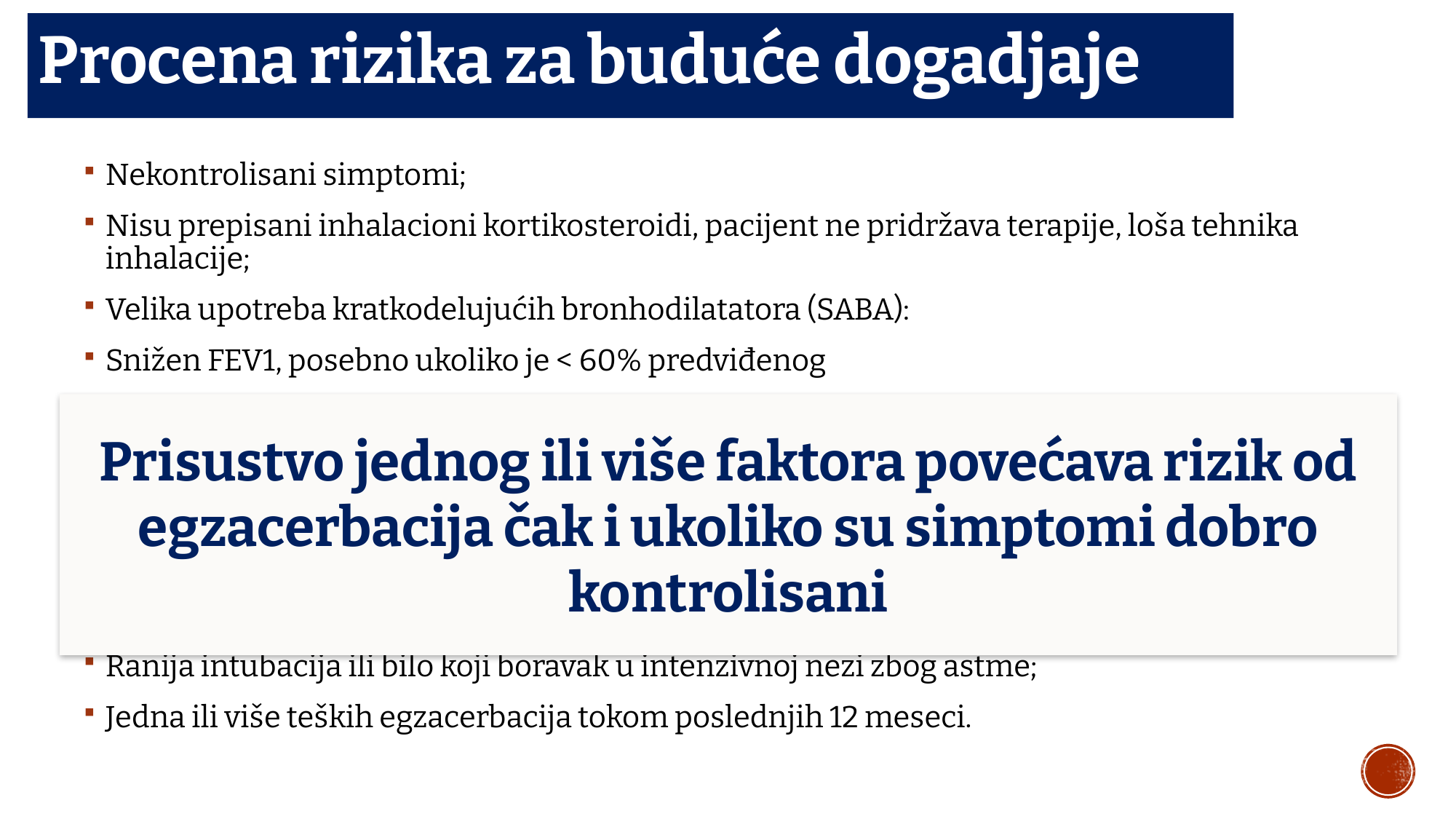

# Procena rizika za buduće dogadjaje
Nekontrolisani simptomi;
Nisu prepisani inhalacioni kortikosteroidi, pacijent ne pridržava terapije, loša tehnika inhalacije;
Velika upotreba kratkodelujućih bronhodilatatora (SABA):
Snižen FEV1, posebno ukoliko je < 60% predviđenog
Veliki psihološki ili socioekonomski problemi;
Izloženost pušenju, izloženost alergenima ukoliko postoji senzibilizacija;
Prisustvo komorbiditeta: gojaznost, rinosinuzitis, potvrđena alergija na hranu;
Eozinofilija u sputumu i krvi;
Trudnoća
Ranija intubacija ili bilo koji boravak u intenzivnoj nezi zbog astme;
Jedna ili više teških egzacerbacija tokom poslednjih 12 meseci.

Prisustvo jednog ili više faktora povećava rizik od egzacerbacija čak i ukoliko su simptomi dobro kontrolisani